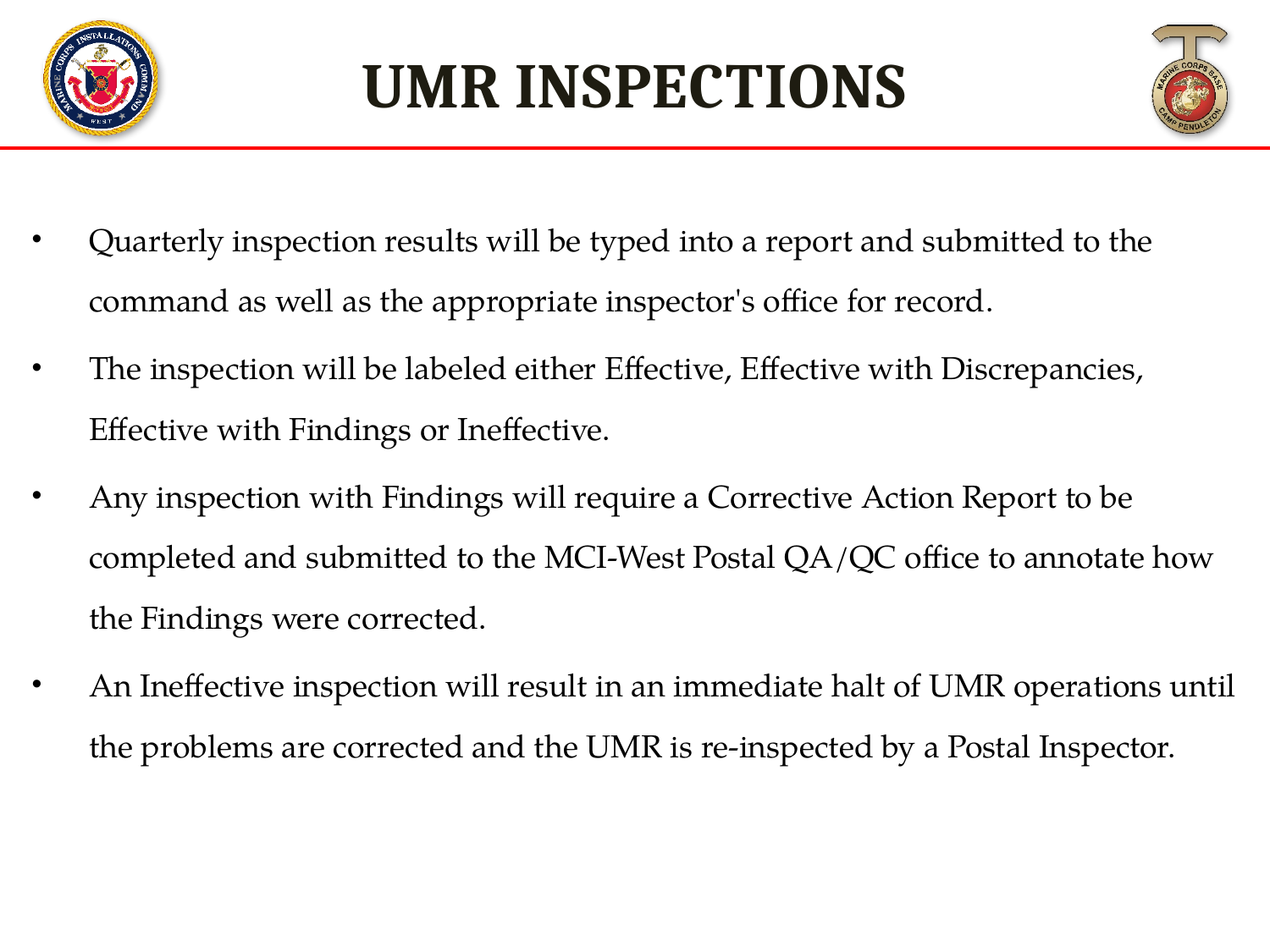

UMR INSPECTIONS
Quarterly inspection results will be typed into a report and submitted to the command as well as the appropriate inspector's office for record.
The inspection will be labeled either Effective, Effective with Discrepancies, Effective with Findings or Ineffective.
Any inspection with Findings will require a Corrective Action Report to be completed and submitted to the MCI-West Postal QA/QC office to annotate how the Findings were corrected.
An Ineffective inspection will result in an immediate halt of UMR operations until the problems are corrected and the UMR is re-inspected by a Postal Inspector.